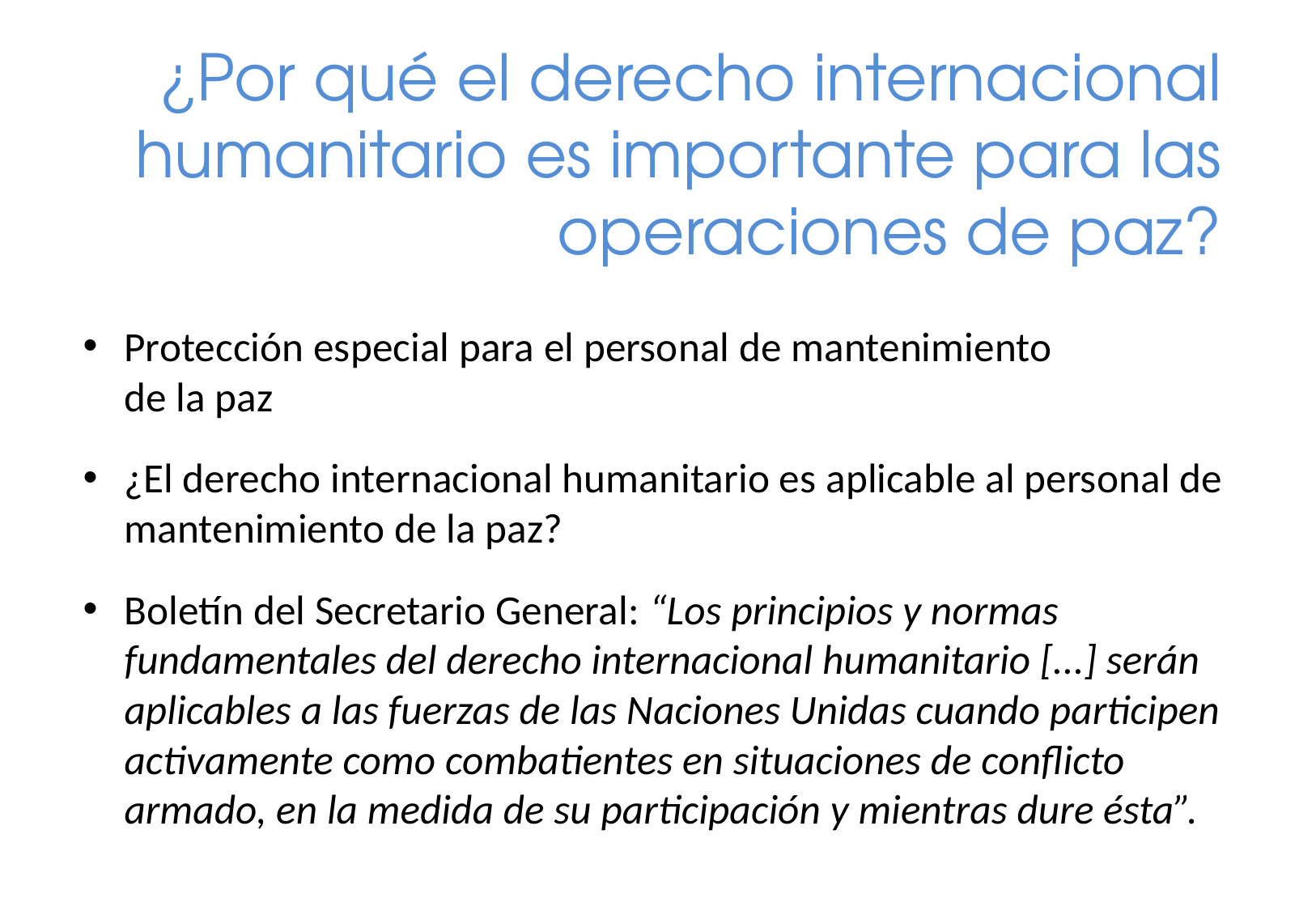

# ¿Por qué el derecho internacional humanitario es importante para las operaciones de paz?
Protección especial para el personal de mantenimiento
de la paz
¿El derecho internacional humanitario es aplicable al personal de mantenimiento de la paz?
Boletín del Secretario General: “Los principios y normas fundamentales del derecho internacional humanitario [...] serán aplicables a las fuerzas de las Naciones Unidas cuando participen activamente como combatientes en situaciones de conflicto armado, en la medida de su participación y mientras dure ésta”.